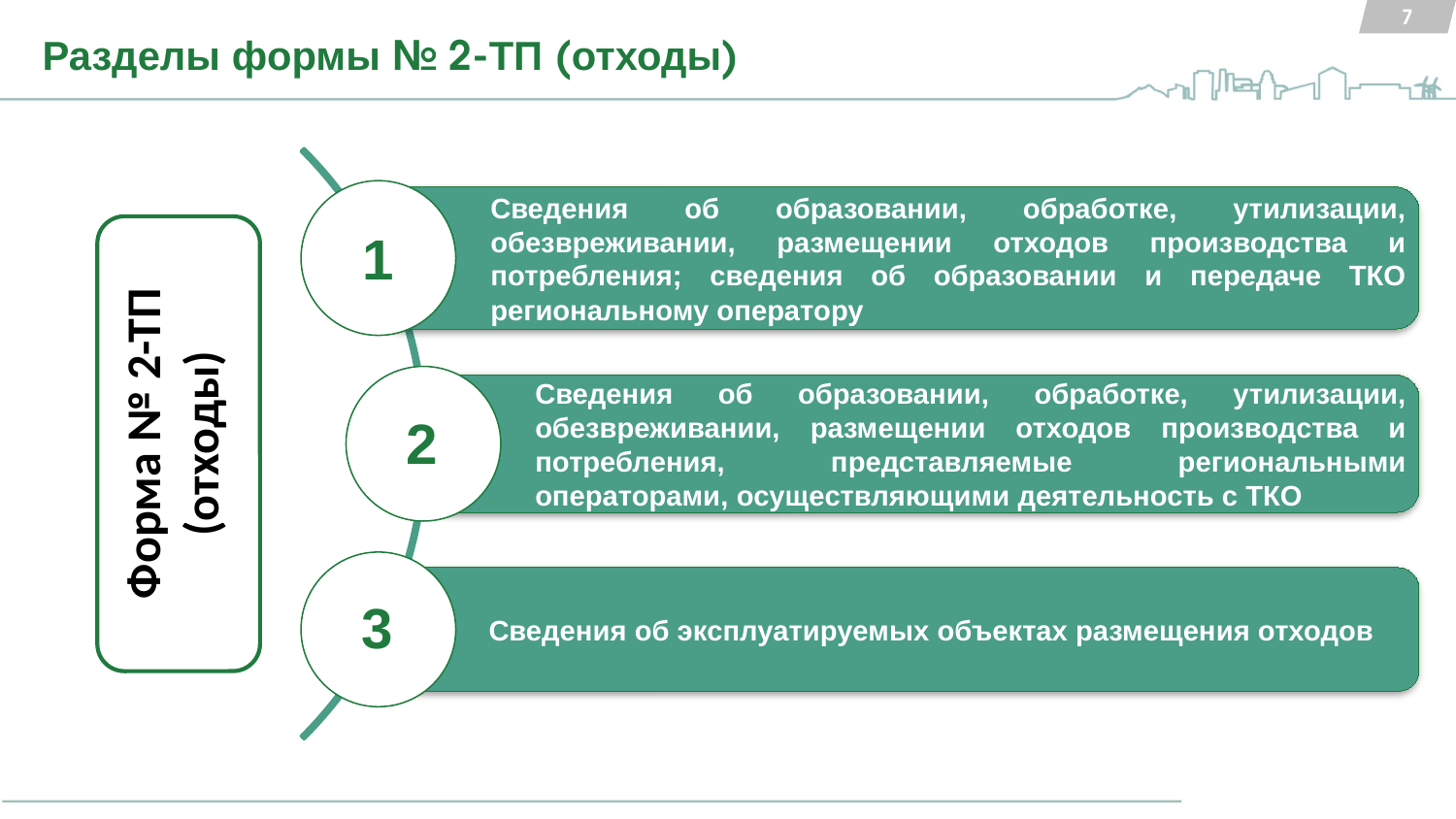

7
Разделы формы № 2-ТП (отходы)
Сведения об образовании, обработке, утилизации, обезвреживании, размещении отходов производства и потребления; сведения об образовании и передаче ТКО региональному оператору
Сведения об образовании, обработке, утилизации, обезвреживании, размещении отходов производства и потребления, представляемые региональными операторами, осуществляющими деятельность с ТКО
Сведения об эксплуатируемых объектах размещения отходов
Форма № 2-ТП (отходы)
1
2
3